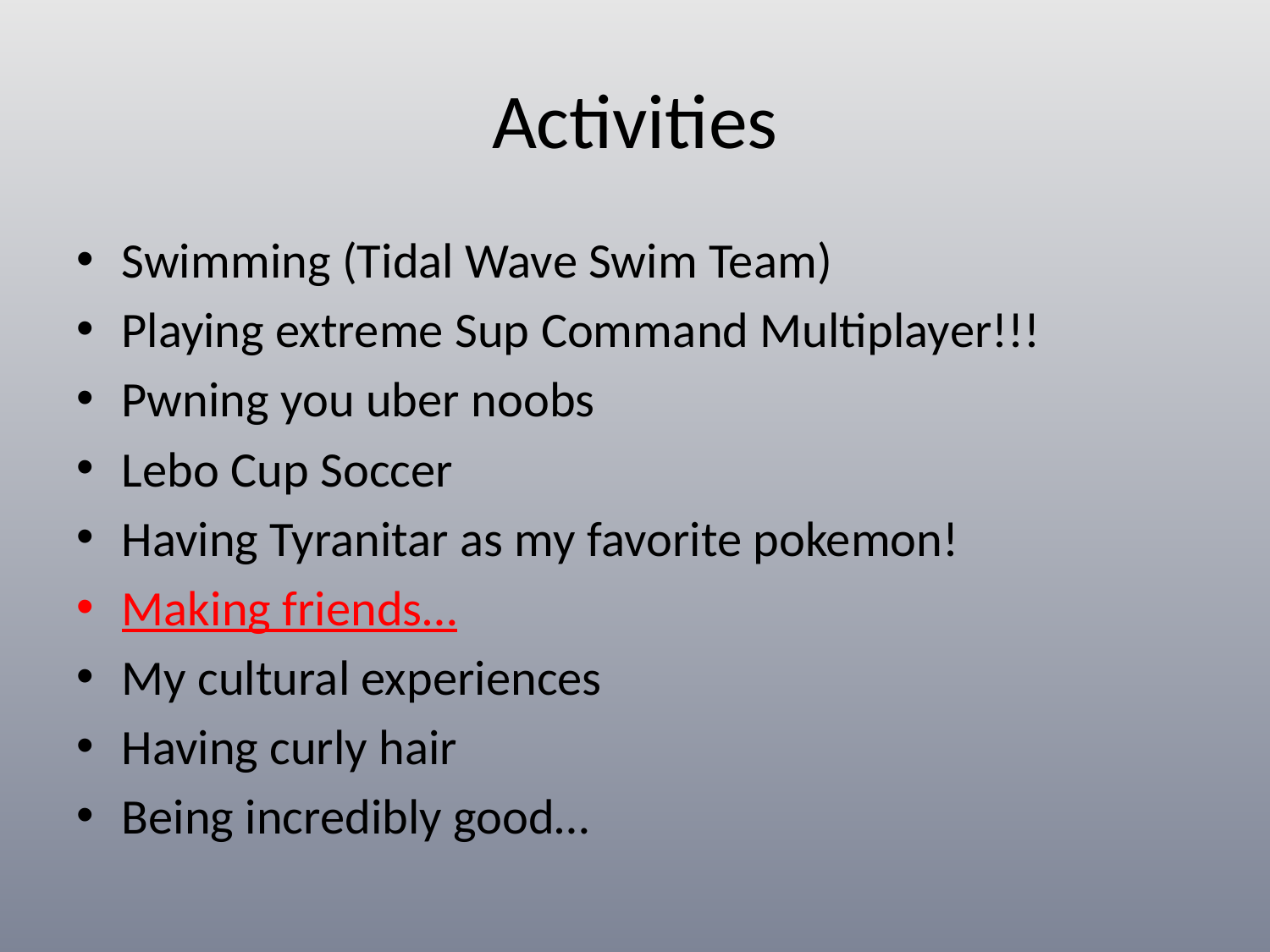

# Activities
Swimming (Tidal Wave Swim Team)
Playing extreme Sup Command Multiplayer!!!
Pwning you uber noobs
Lebo Cup Soccer
Having Tyranitar as my favorite pokemon!
Making friends…
My cultural experiences
Having curly hair
Being incredibly good…